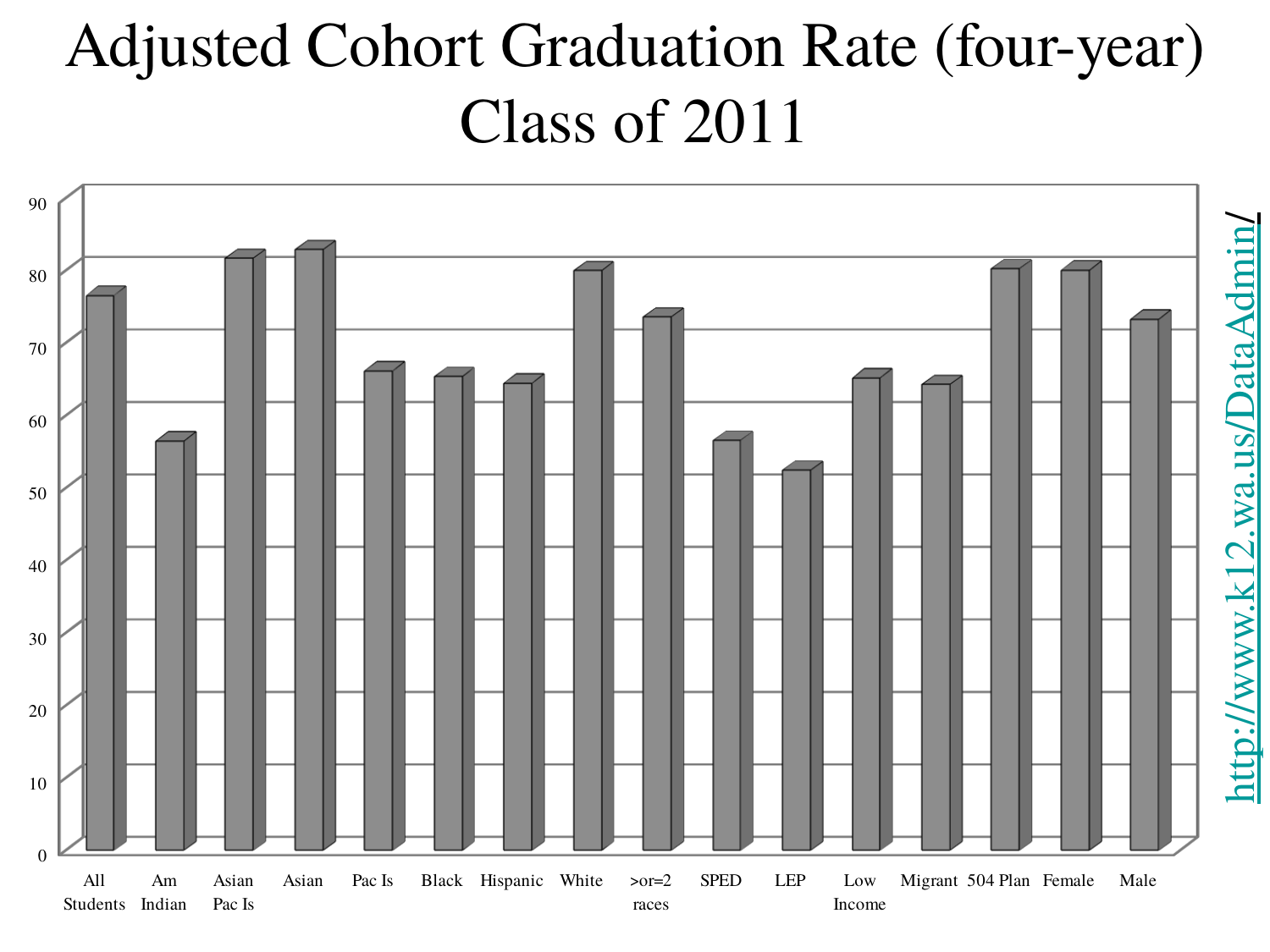

# Adjusted Cohort Graduation Rate (four-year) Class of 2011

[unsupported chart]

http://www.k12.wa.us/DataAdmin/